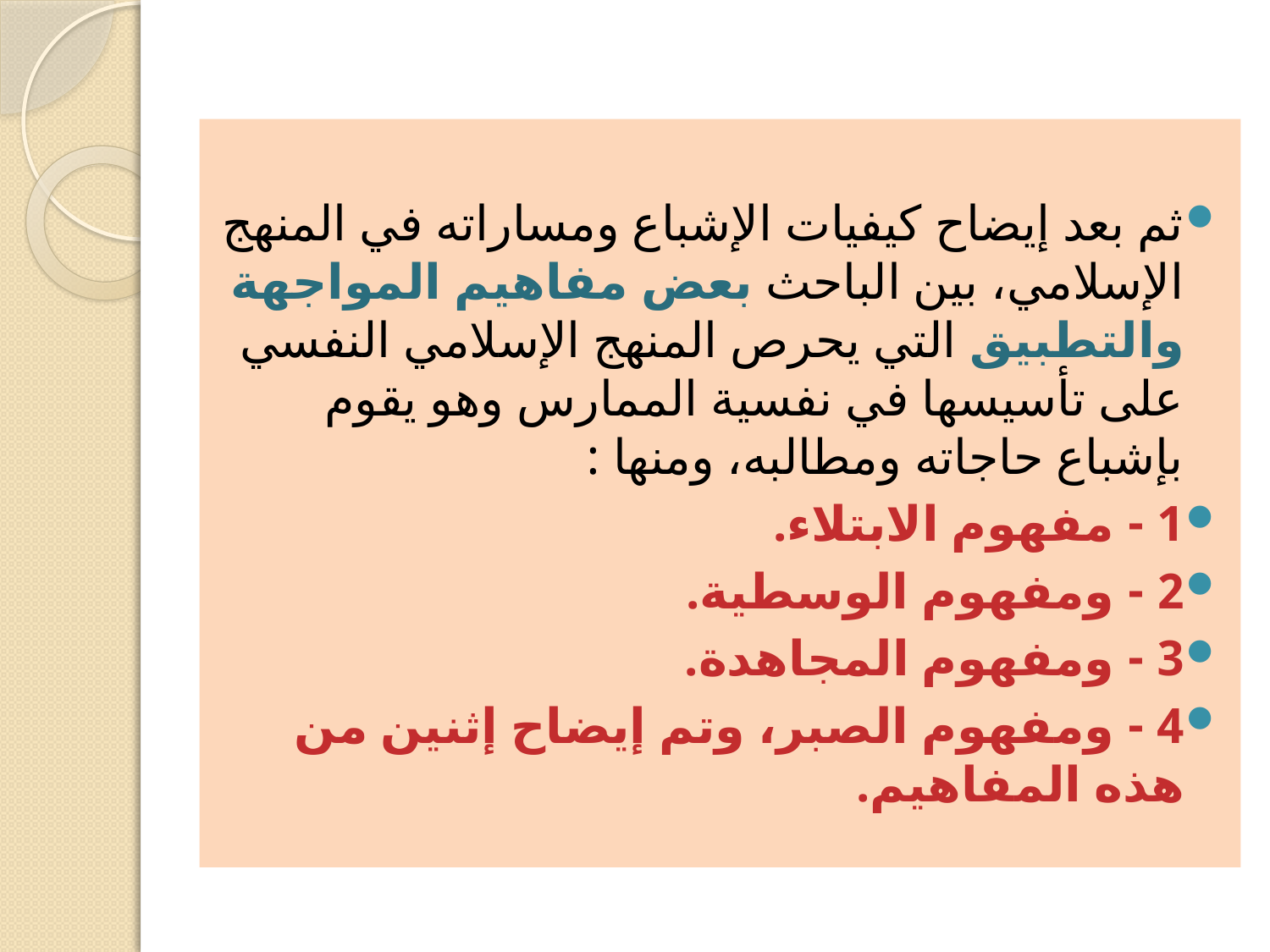

ثم بعد إيضاح كيفيات الإشباع ومساراته في المنهج الإسلامي، بين الباحث بعض مفاهيم المواجهة والتطبيق التي يحرص المنهج الإسلامي النفسي على تأسيسها في نفسية الممارس وهو يقوم بإشباع حاجاته ومطالبه، ومنها :
1 - مفهوم الابتلاء.
2 - ومفهوم الوسطية.
3 - ومفهوم المجاهدة.
4 - ومفهوم الصبر، وتم إيضاح إثنين من هذه المفاهيم.